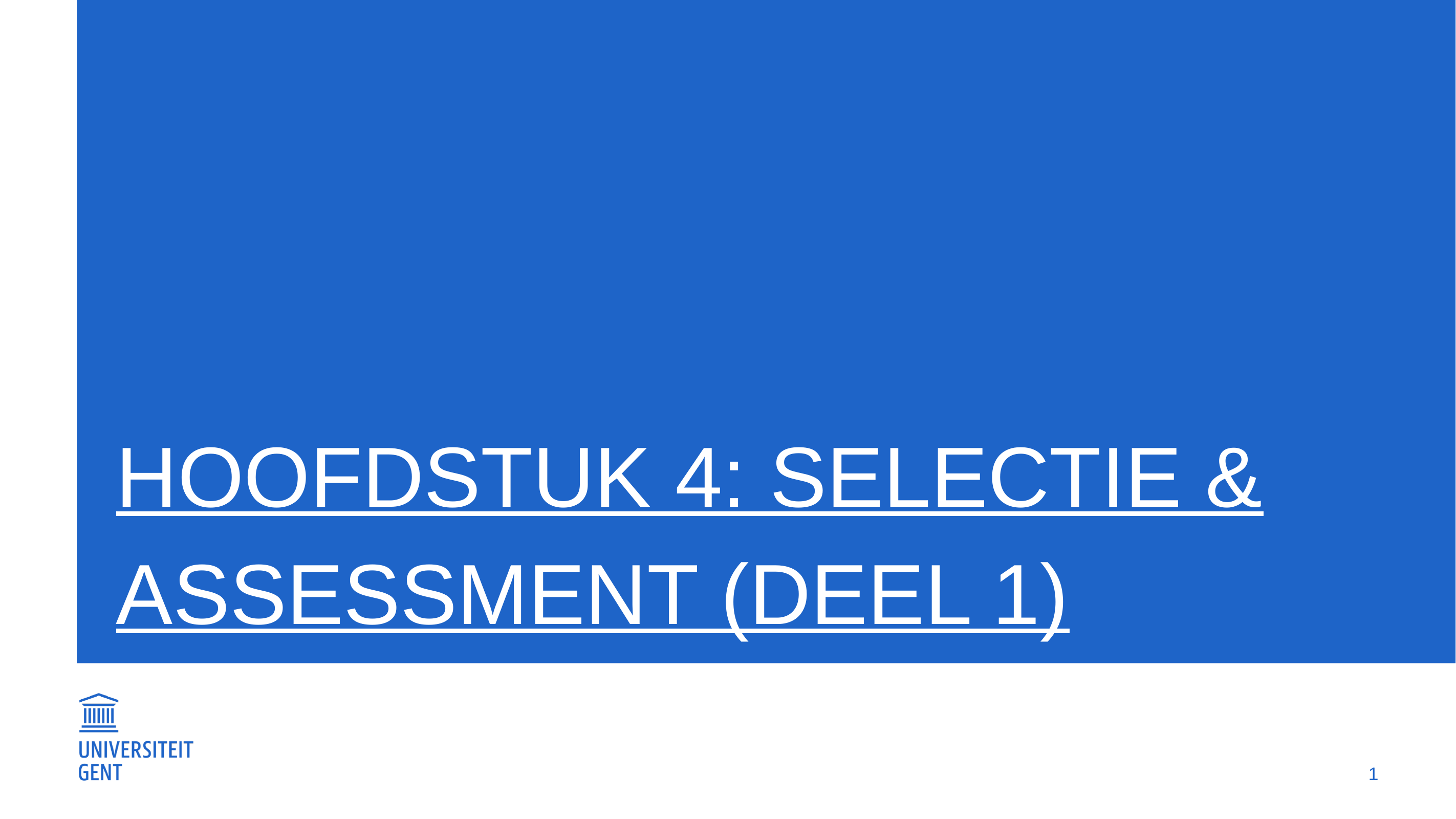

# Hoofdstuk 4: selectie & assessment (deel 1)
1